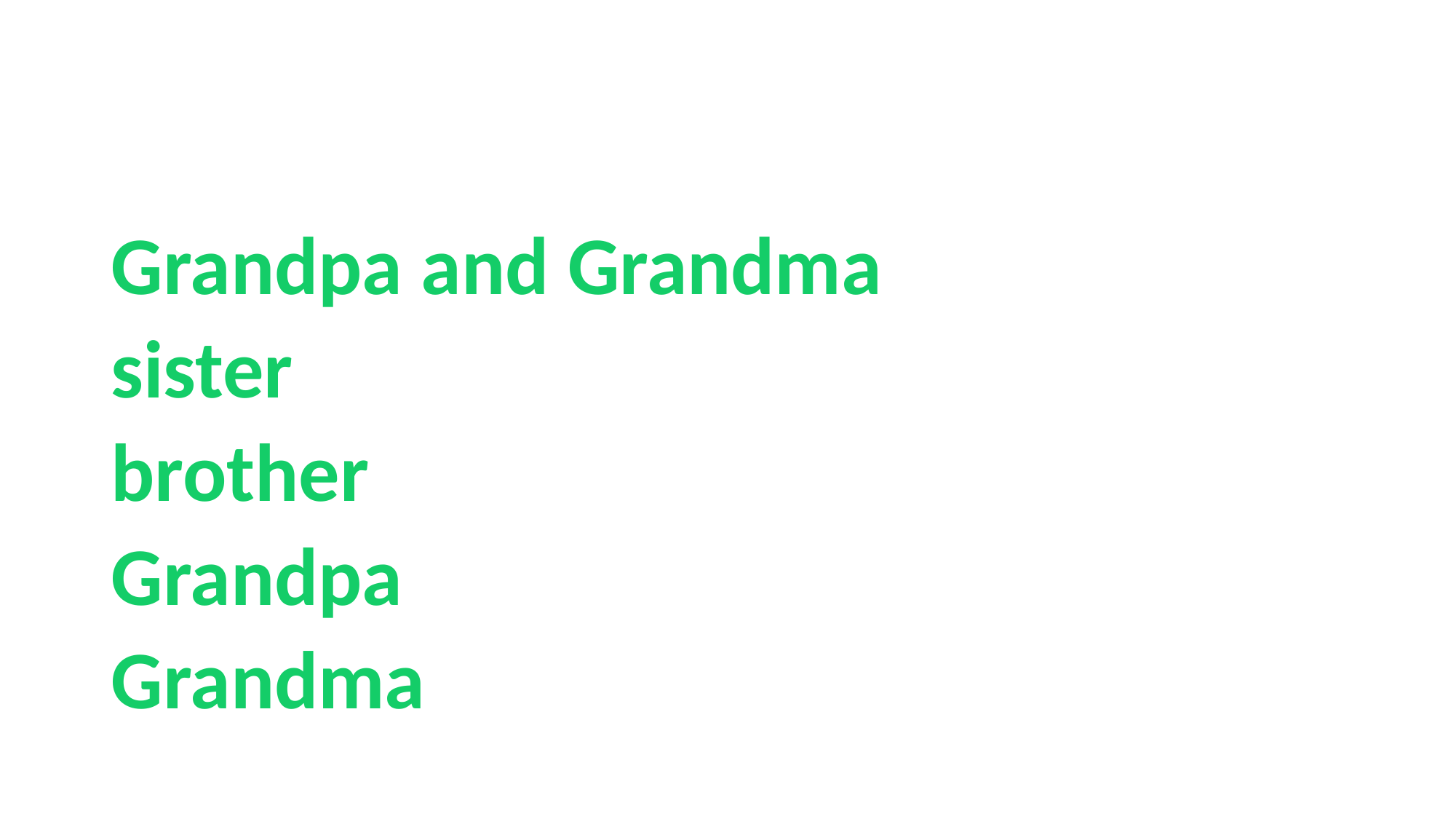

#
Grandpa and Grandma
sister
brother
Grandpa
Grandma